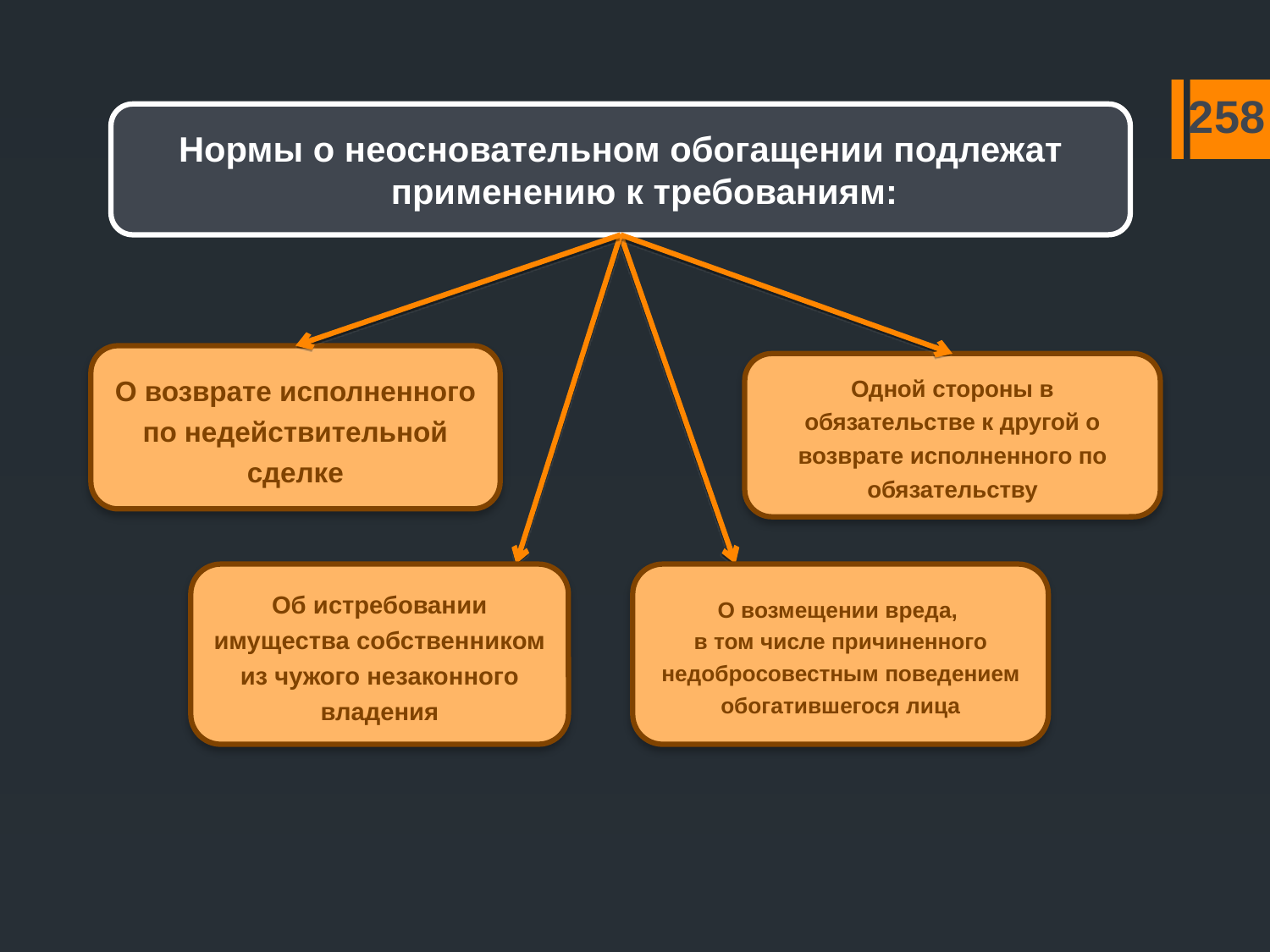

258
Нормы о неосновательном обогащении подлежат применению к требованиям:
О возврате исполненного по недействительной сделке
Одной стороны в обязательстве к другой о возврате исполненного по обязательству
О возмещении вреда,
в том числе причиненного недобросовестным поведением обогатившегося лица
Об истребовании имущества собственником из чужого незаконного владения